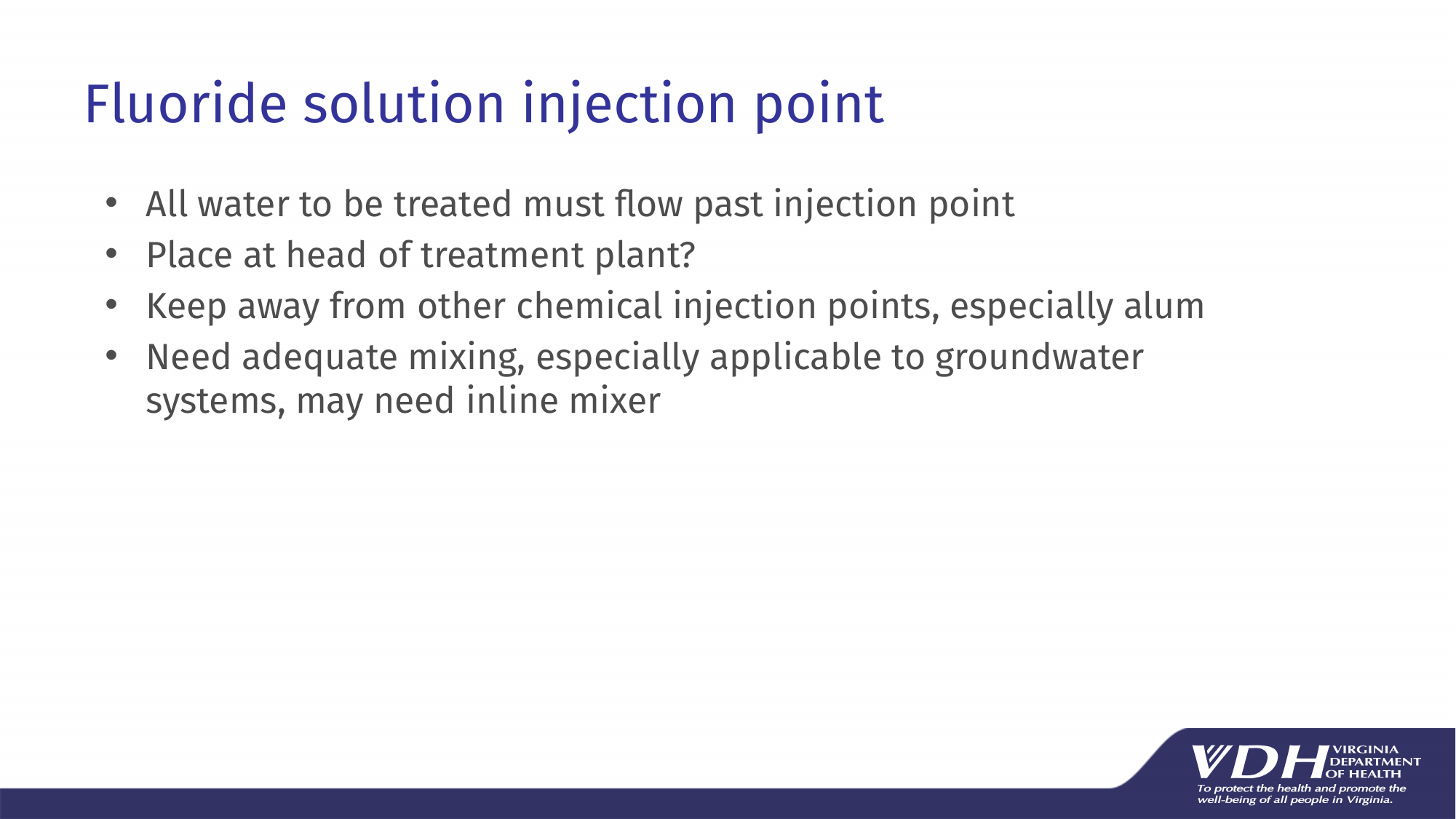

# Fluoride solution injection point
All water to be treated must flow past injection point
Place at head of treatment plant?
Keep away from other chemical injection points, especially alum
Need adequate mixing, especially applicable to groundwater systems, may need inline mixer

39